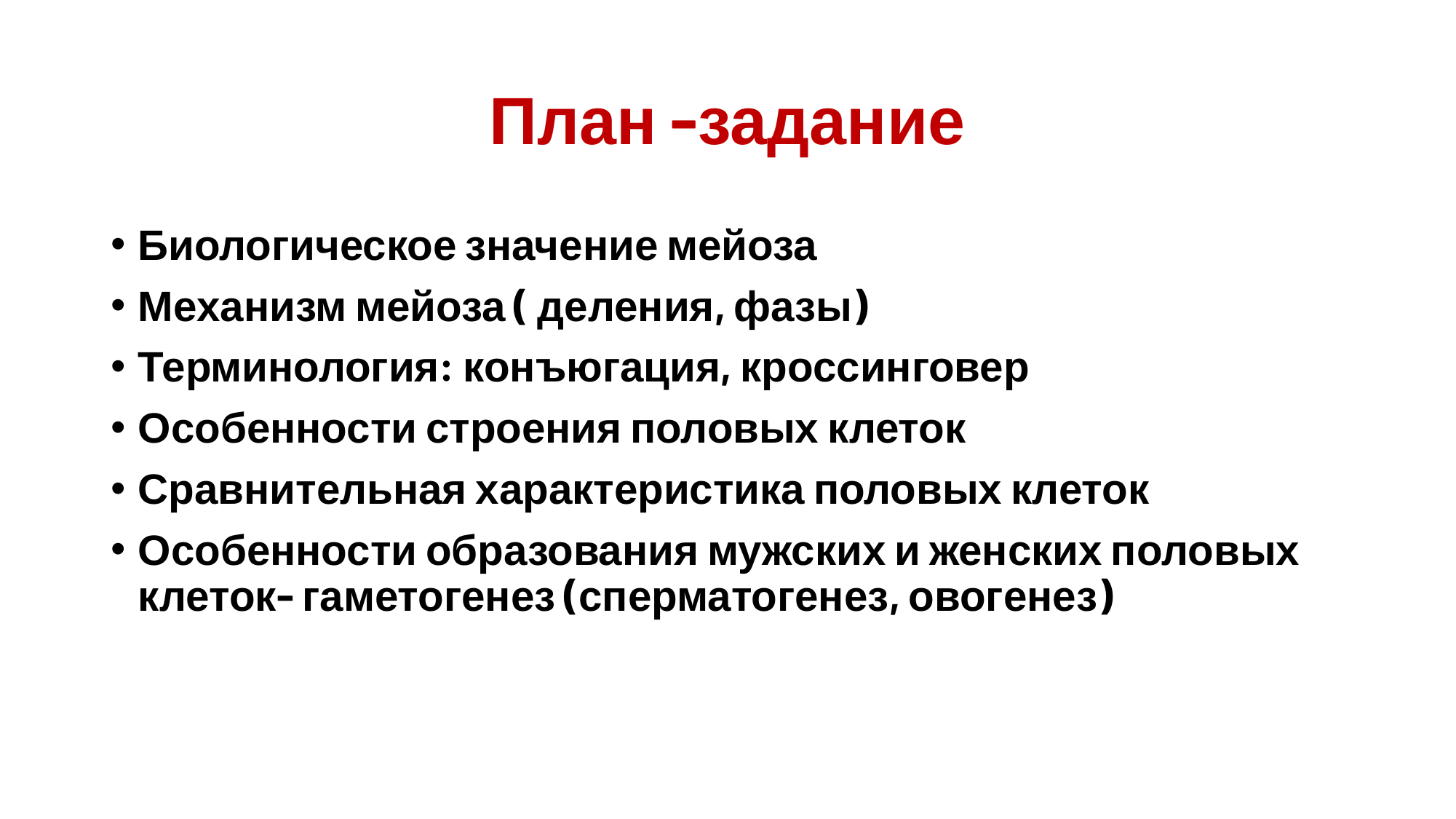

# План -задание
Биологическое значение мейоза
Механизм мейоза ( деления, фазы)
Терминология: конъюгация, кроссинговер
Особенности строения половых клеток
Сравнительная характеристика половых клеток
Особенности образования мужских и женских половых клеток- гаметогенез (сперматогенез, овогенез)